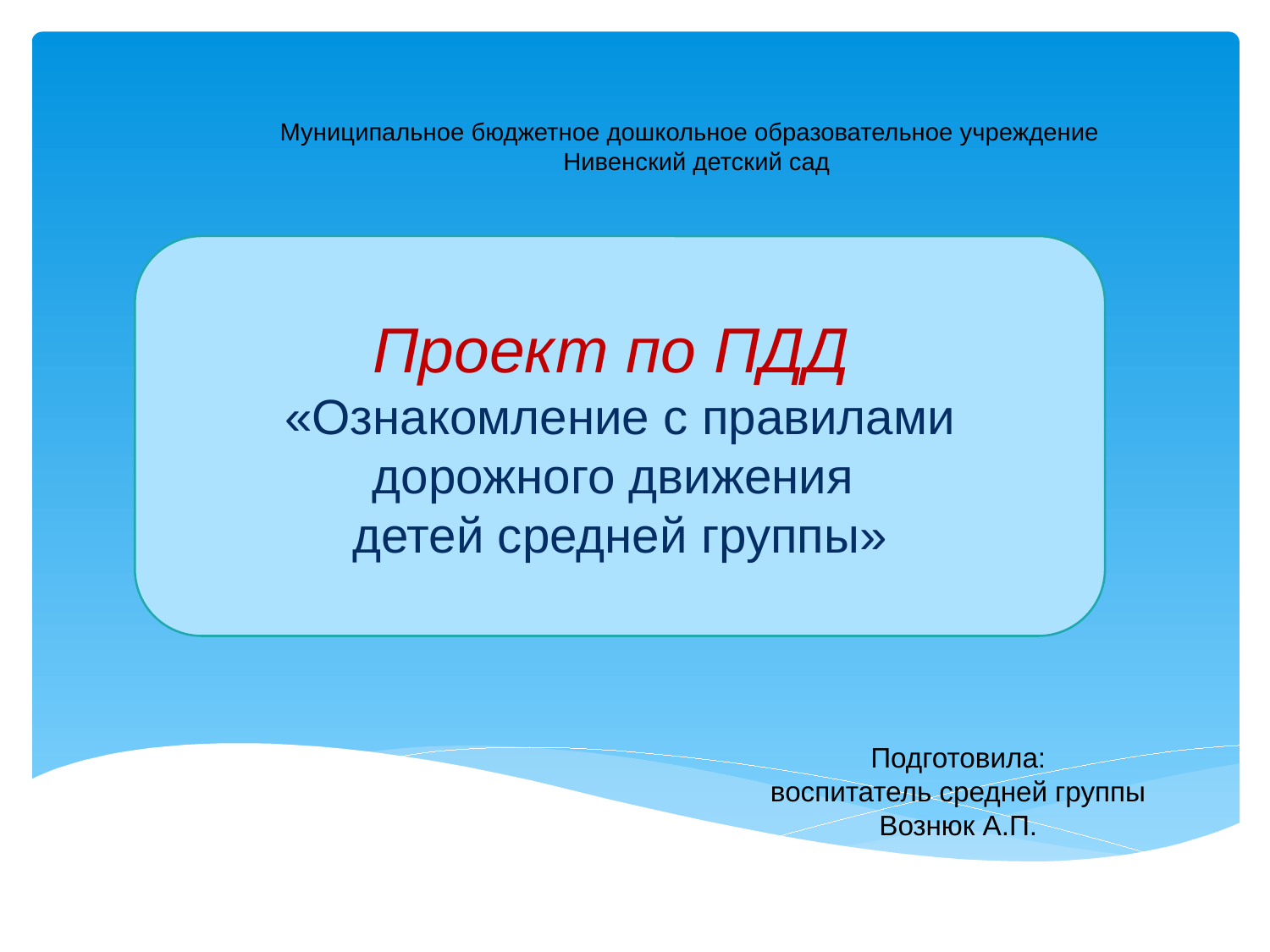

Муниципальное бюджетное дошкольное образовательное учреждение
Нивенский детский сад
Проект по ПДД
«Ознакомление с правилами дорожного движения
детей средней группы»

Подготовила:
 воспитатель средней группы
Вознюк А.П.